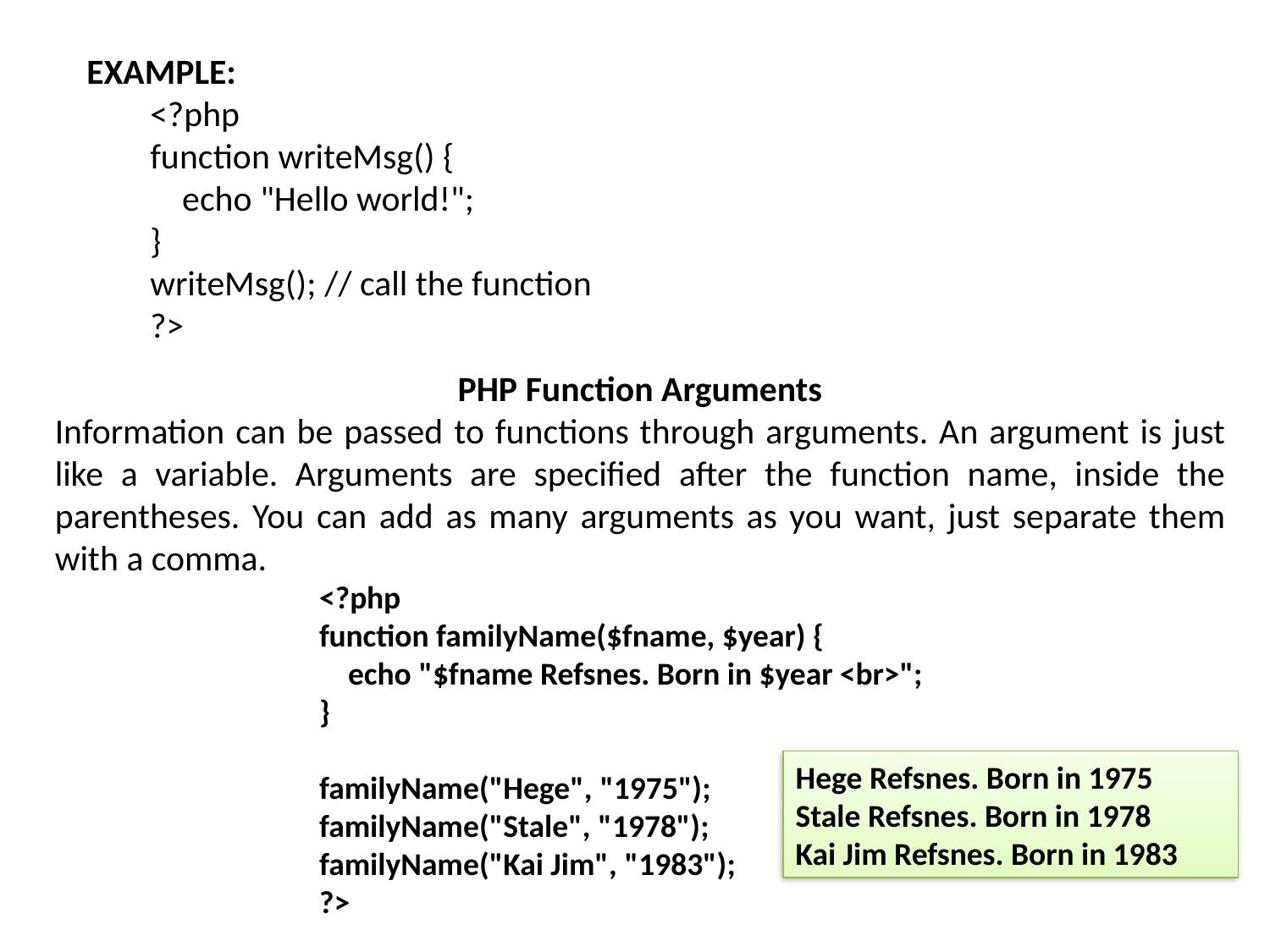

EXAMPLE:
<?php
function writeMsg() {
    echo "Hello world!";
}
writeMsg(); // call the function
?>
PHP Function Arguments
Information can be passed to functions through arguments. An argument is just like a variable. Arguments are specified after the function name, inside the parentheses. You can add as many arguments as you want, just separate them with a comma.
<?php
function familyName($fname, $year) {
    echo "$fname Refsnes. Born in $year <br>";
}
familyName("Hege", "1975");
familyName("Stale", "1978");
familyName("Kai Jim", "1983");
?>
Hege Refsnes. Born in 1975 
Stale Refsnes. Born in 1978 
Kai Jim Refsnes. Born in 1983